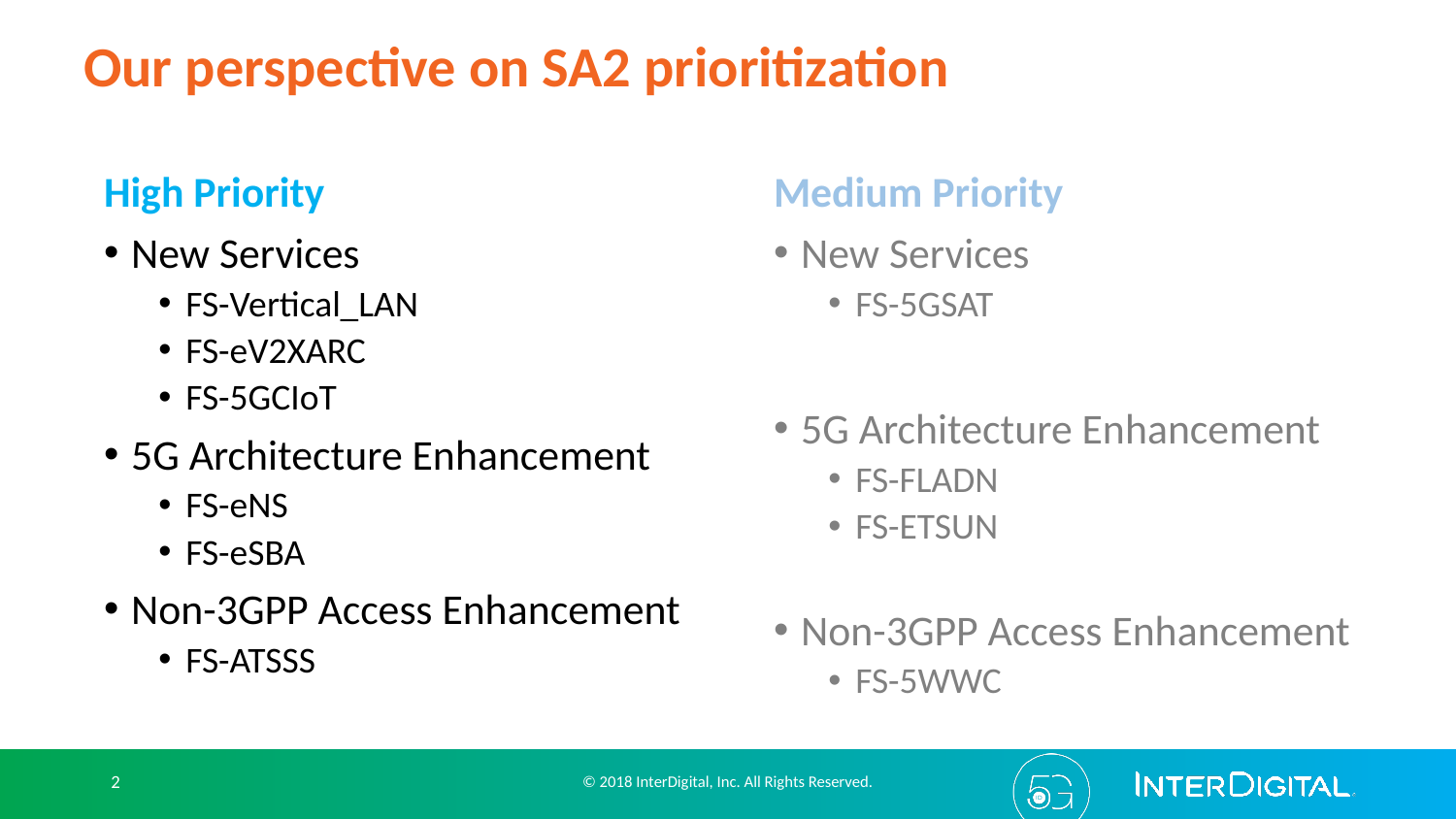

# Our perspective on SA2 prioritization
High Priority
New Services
FS-Vertical_LAN
FS-eV2XARC
FS-5GCIoT
5G Architecture Enhancement
FS-eNS
FS-eSBA
Non-3GPP Access Enhancement
FS-ATSSS
Medium Priority
New Services
FS-5GSAT

5G Architecture Enhancement
FS-FLADN
FS-ETSUN

Non-3GPP Access Enhancement
FS-5WWC
2
© 2018 InterDigital, Inc. All Rights Reserved.